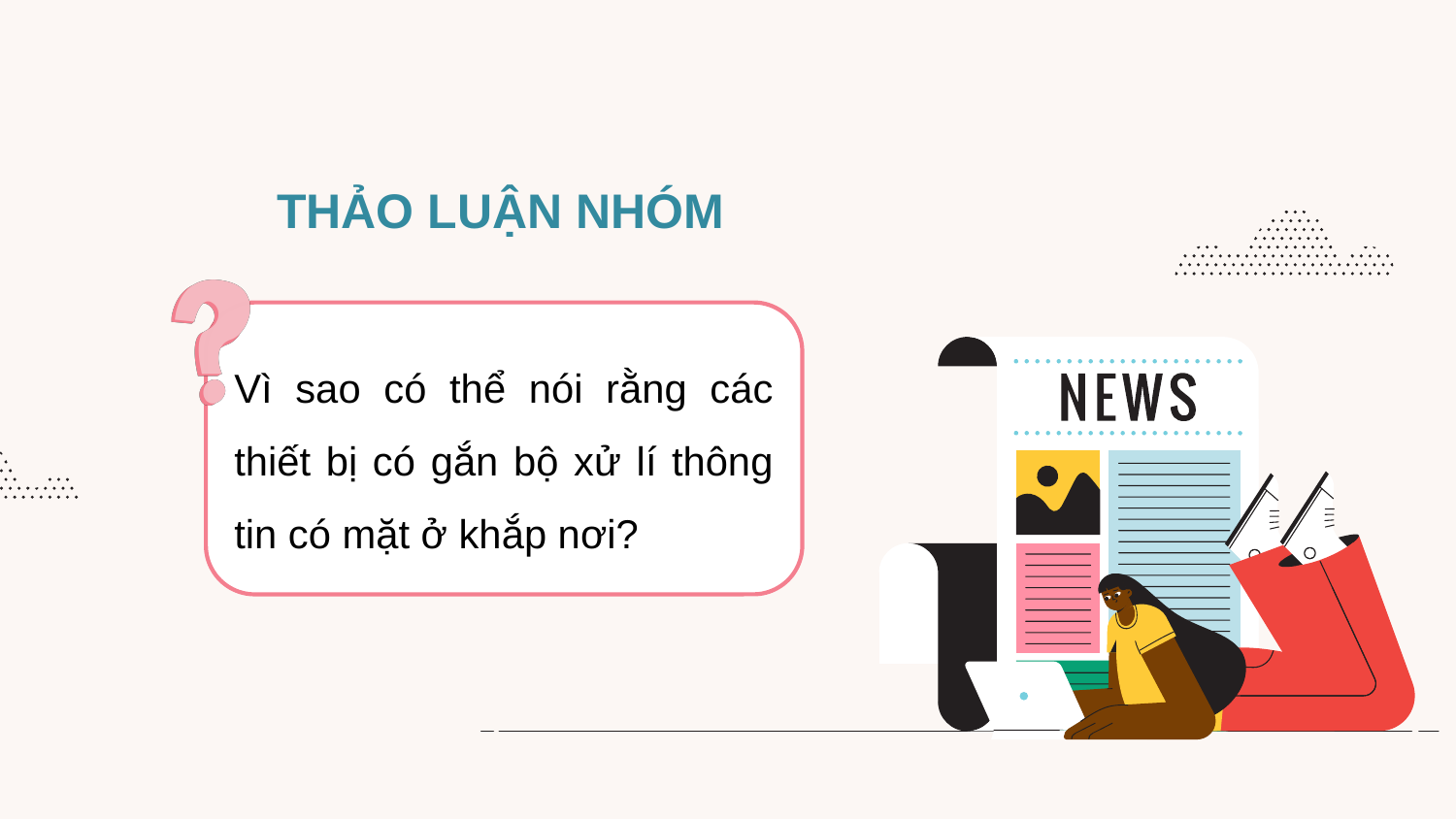

# THẢO LUẬN NHÓM

Vì sao có thể nói rằng các thiết bị có gắn bộ xử lí thông tin có mặt ở khắp nơi?